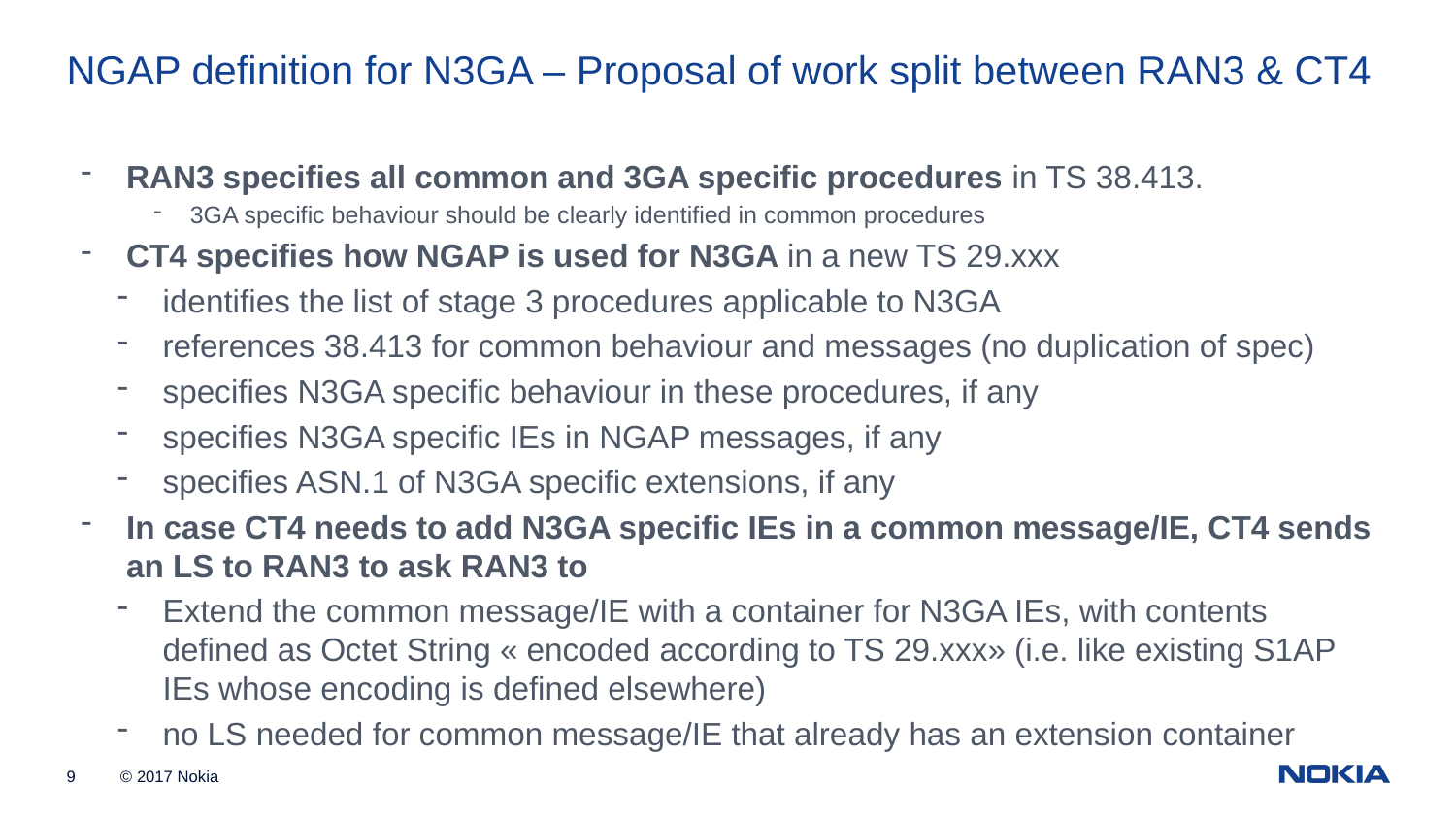

# NGAP definition for N3GA – Proposal of work split between RAN3 & CT4
RAN3 specifies all common and 3GA specific procedures in TS 38.413.
3GA specific behaviour should be clearly identified in common procedures
CT4 specifies how NGAP is used for N3GA in a new TS 29.xxx
identifies the list of stage 3 procedures applicable to N3GA
references 38.413 for common behaviour and messages (no duplication of spec)
specifies N3GA specific behaviour in these procedures, if any
specifies N3GA specific IEs in NGAP messages, if any
specifies ASN.1 of N3GA specific extensions, if any
In case CT4 needs to add N3GA specific IEs in a common message/IE, CT4 sends an LS to RAN3 to ask RAN3 to
Extend the common message/IE with a container for N3GA IEs, with contents defined as Octet String « encoded according to TS 29.xxx» (i.e. like existing S1AP IEs whose encoding is defined elsewhere)
no LS needed for common message/IE that already has an extension container